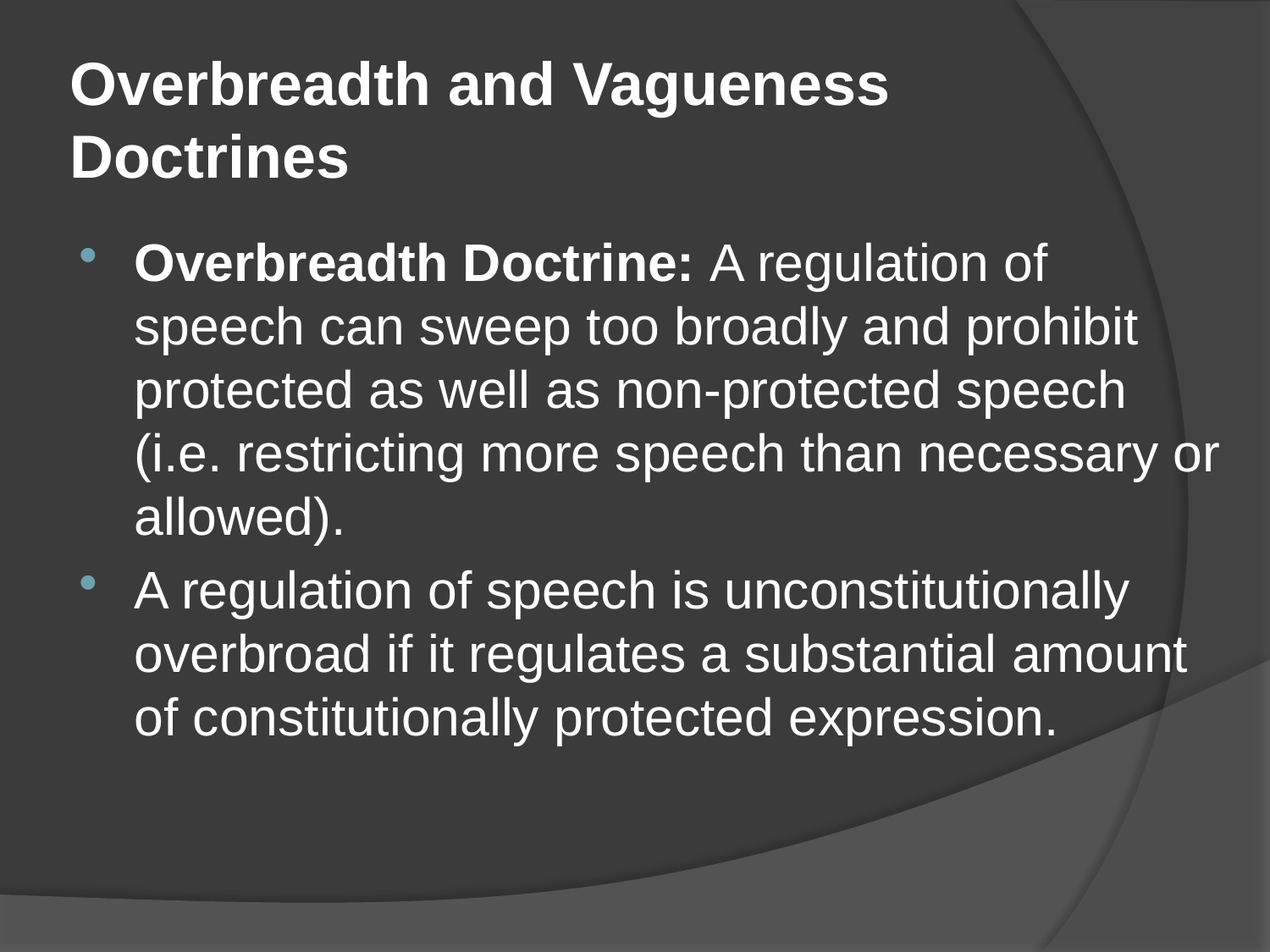

# Overbreadth and Vagueness Doctrines
Overbreadth Doctrine: A regulation of speech can sweep too broadly and prohibit protected as well as non-protected speech (i.e. restricting more speech than necessary or allowed).
A regulation of speech is unconstitutionally overbroad if it regulates a substantial amount of constitutionally protected expression.